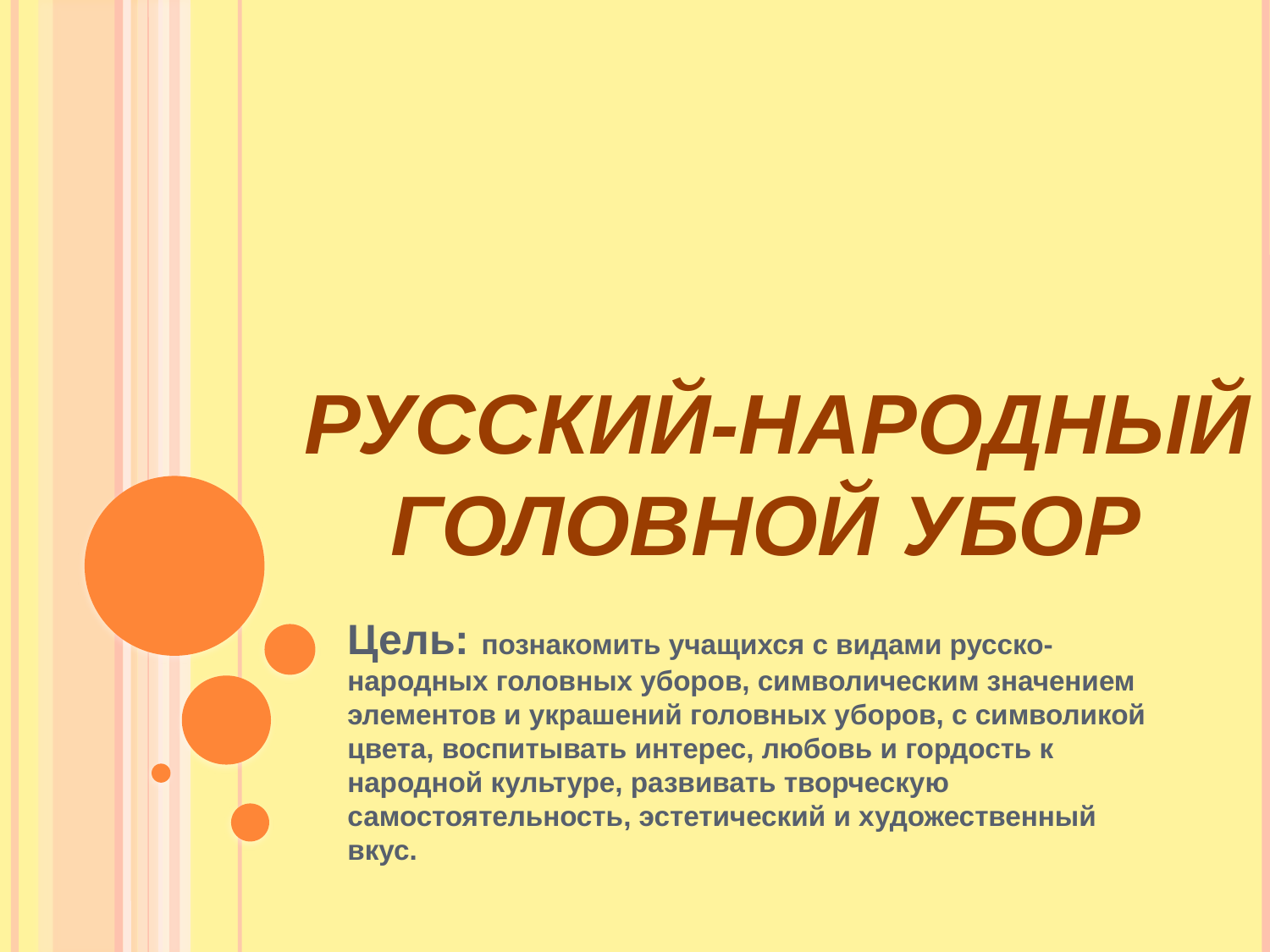

# Русский-народный головной убор
Цель: познакомить учащихся с видами русско-народных головных уборов, символическим значением элементов и украшений головных уборов, с символикой цвета, воспитывать интерес, любовь и гордость к народной культуре, развивать творческую самостоятельность, эстетический и художественный вкус.